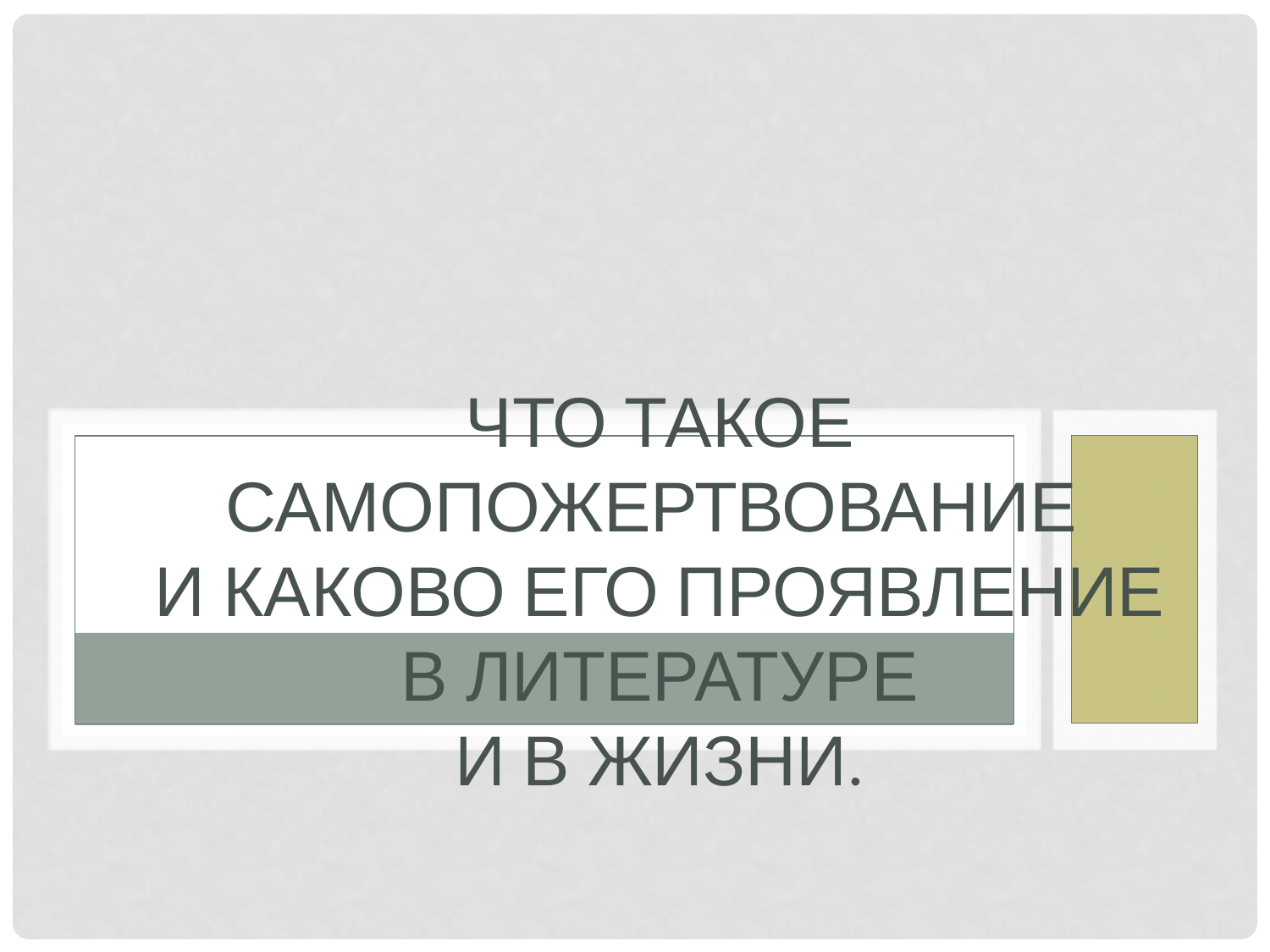

# Что такое самопожертвование и каково его проявление в литературе и в жизни.